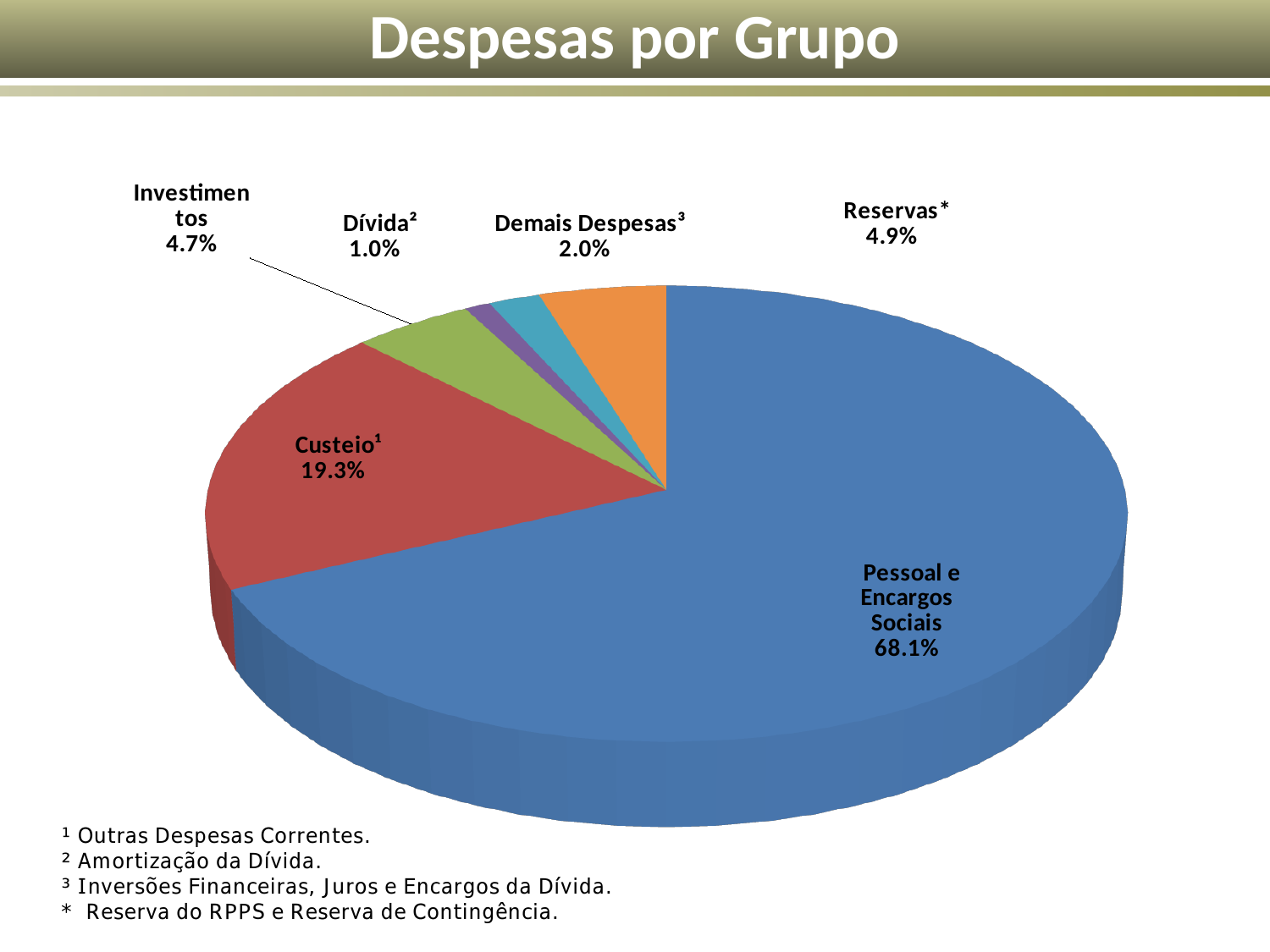

Despesas por Grupo

[unsupported chart]

¹ Outras Despesas Correntes.
² Amortização da Dívida.
³ Inversões Financeiras, Juros e Encargos da Dívida.
*  Reserva do RPPS e Reserva de Contingência.